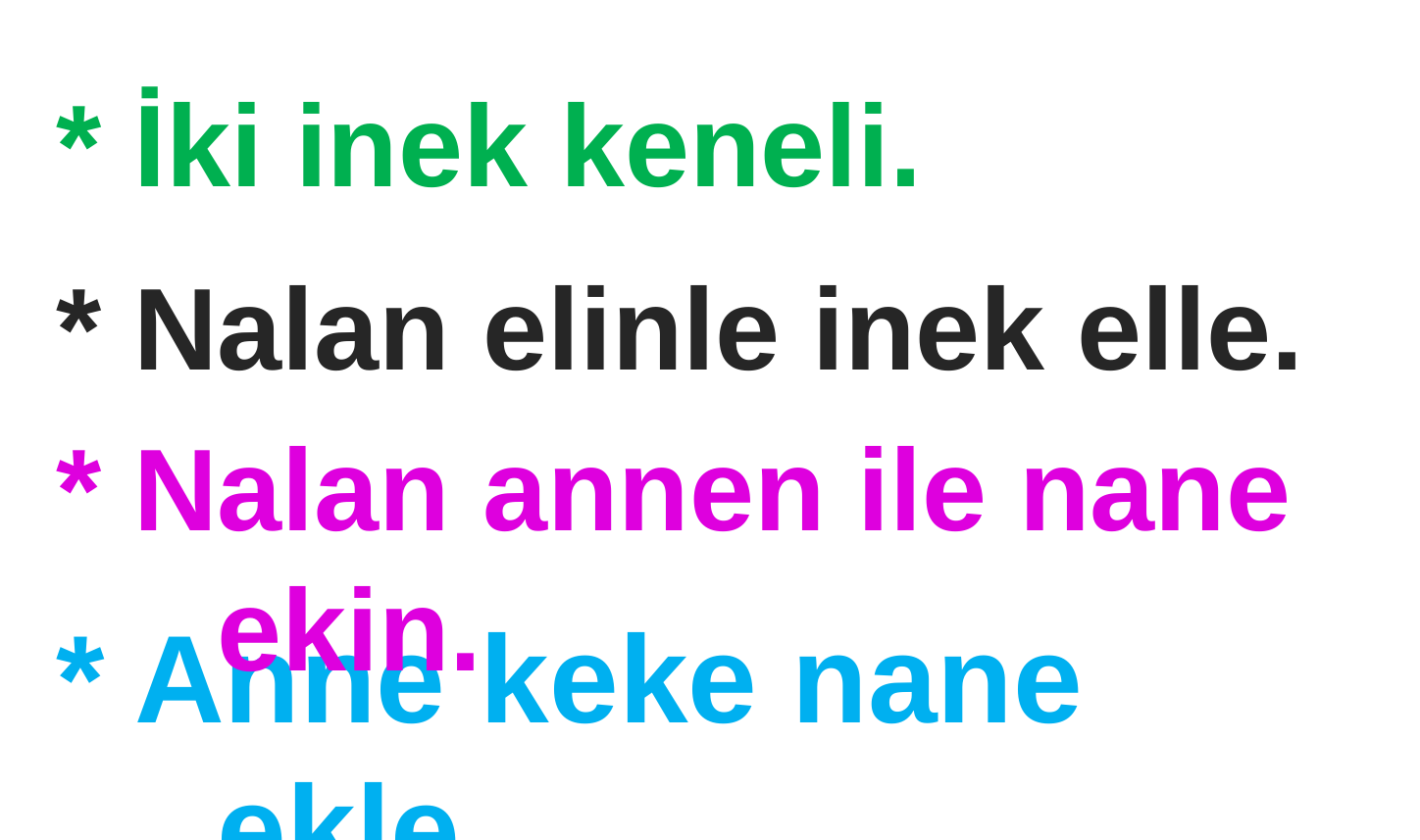

* İki inek keneli.
* Nalan elinle inek elle.

* Nalan annen ile nane ekin.
* Anne keke nane ekle.